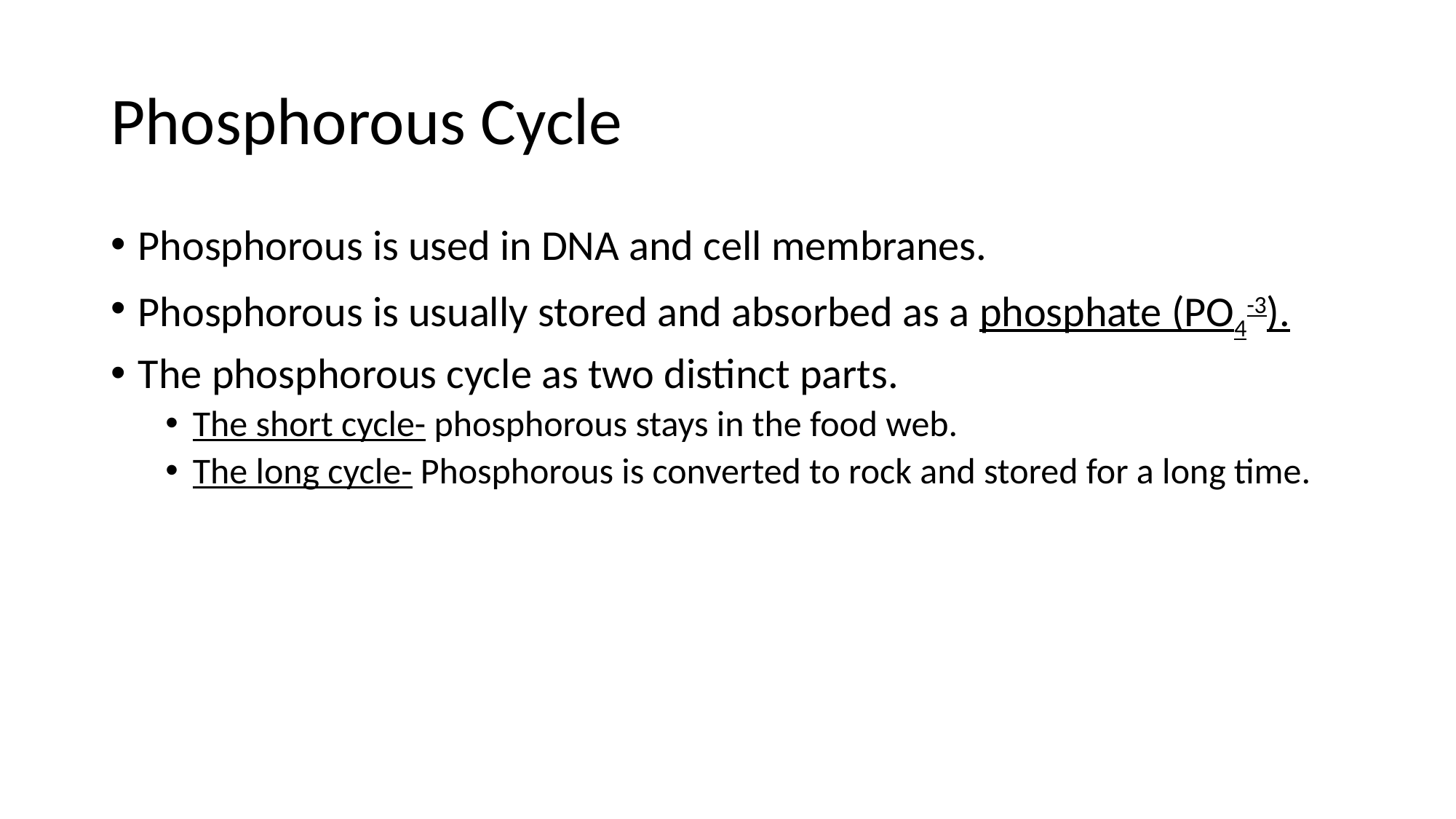

# Phosphorous Cycle
Phosphorous is used in DNA and cell membranes.
Phosphorous is usually stored and absorbed as a phosphate (PO4-3).
The phosphorous cycle as two distinct parts.
The short cycle- phosphorous stays in the food web.
The long cycle- Phosphorous is converted to rock and stored for a long time.